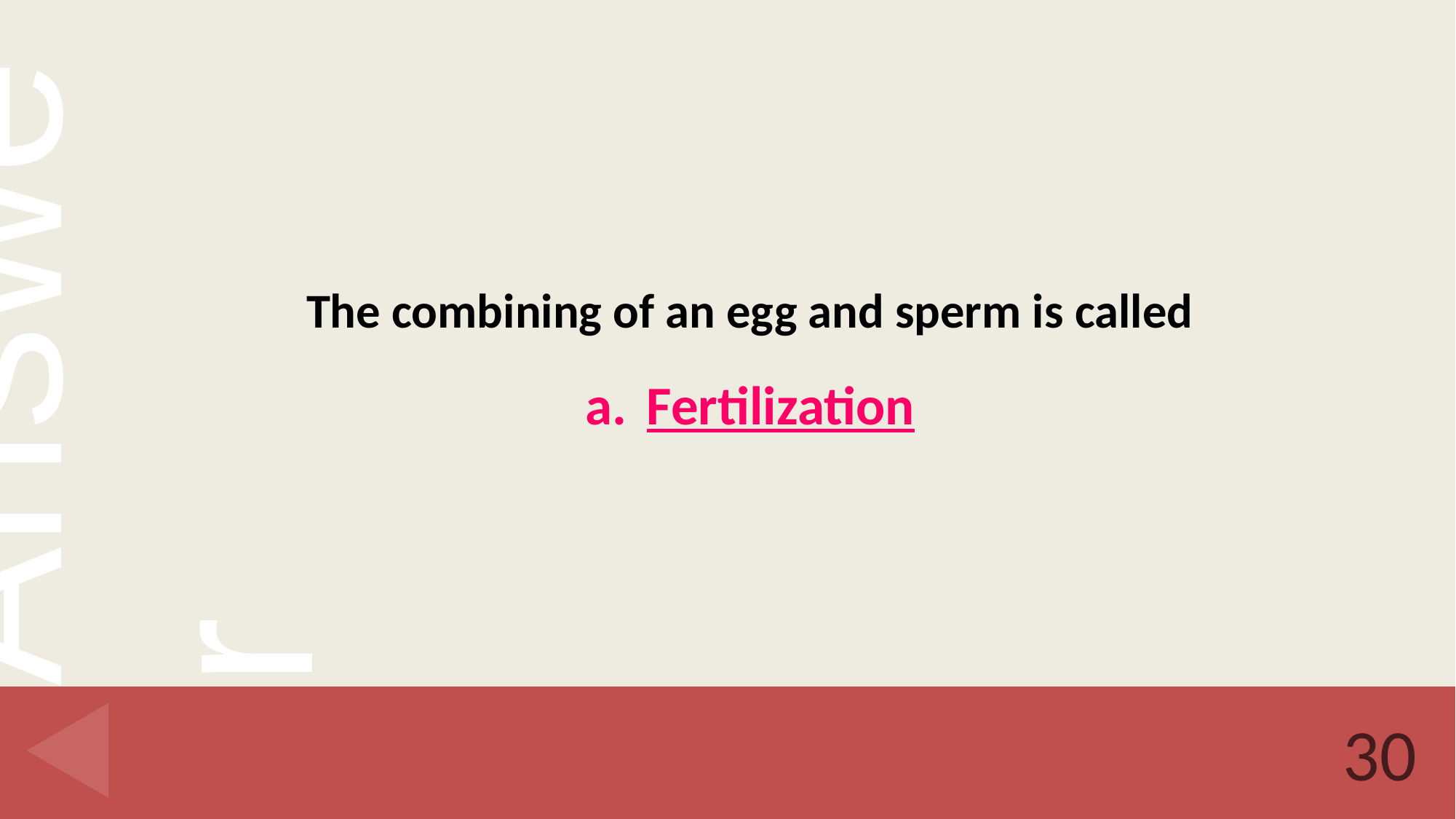

The combining of an egg and sperm is called
Fertilization
30